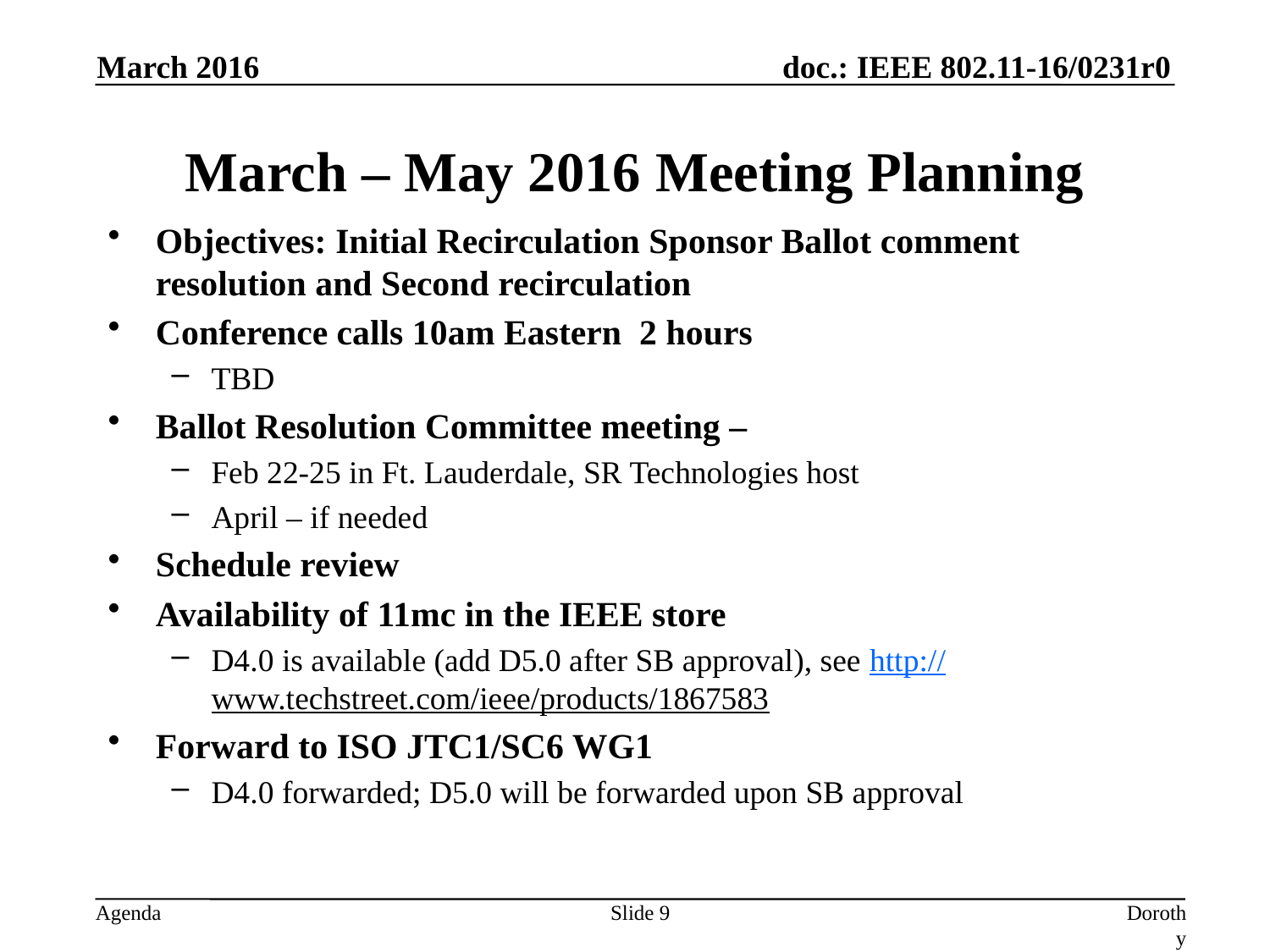

March 2016
# March – May 2016 Meeting Planning
Objectives: Initial Recirculation Sponsor Ballot comment resolution and Second recirculation
Conference calls 10am Eastern  2 hours
TBD
Ballot Resolution Committee meeting –
Feb 22-25 in Ft. Lauderdale, SR Technologies host
April – if needed
Schedule review
Availability of 11mc in the IEEE store
D4.0 is available (add D5.0 after SB approval), see http://www.techstreet.com/ieee/products/1867583
Forward to ISO JTC1/SC6 WG1
D4.0 forwarded; D5.0 will be forwarded upon SB approval
Slide 9
Dorothy Stanley, HPE